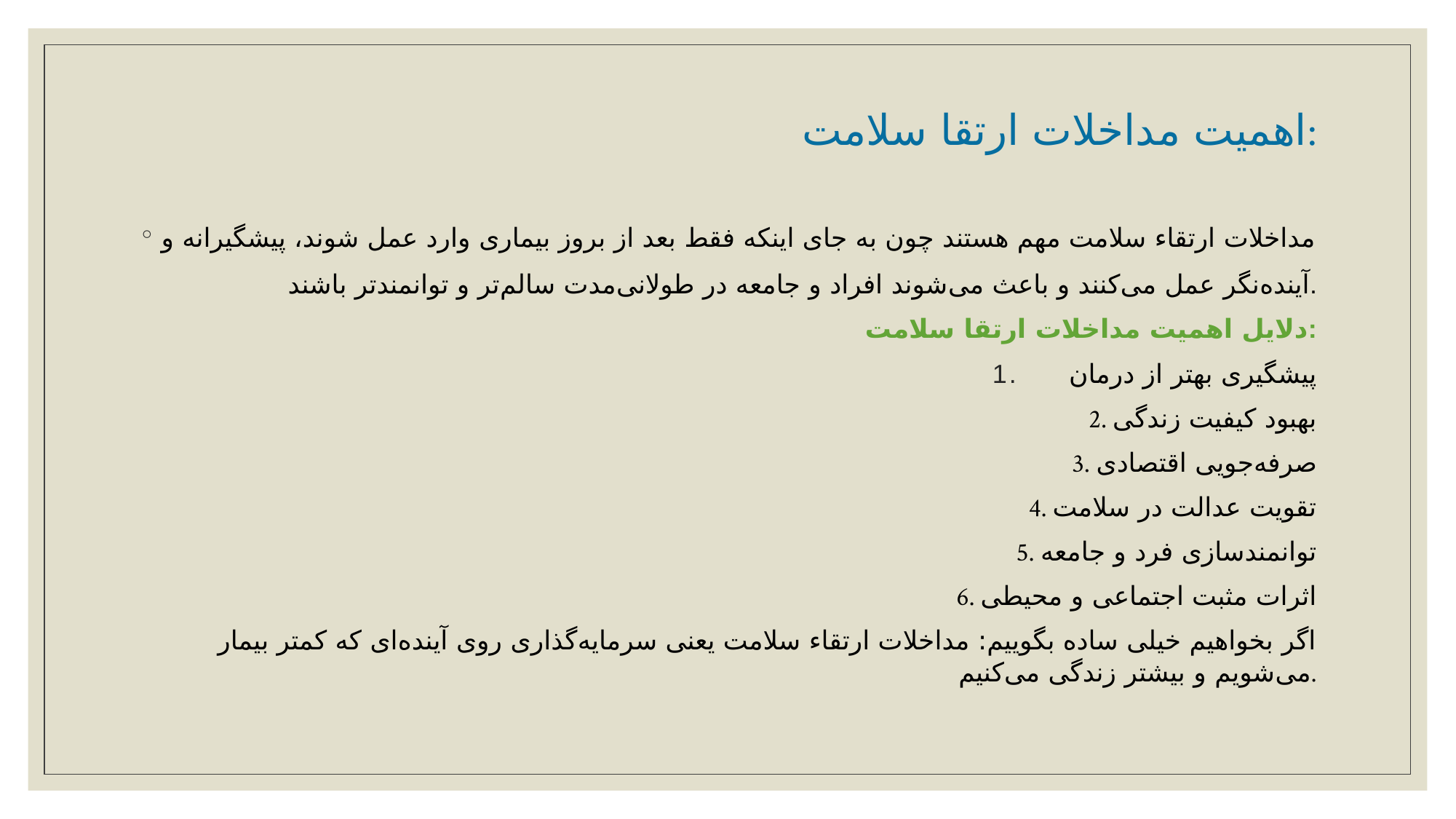

# اهمیت مداخلات ارتقا سلامت:
مداخلات ارتقاء سلامت مهم هستند چون به جای اینکه فقط بعد از بروز بیماری وارد عمل شوند، پیشگیرانه و آینده‌نگر عمل می‌کنند و باعث می‌شوند افراد و جامعه در طولانی‌مدت سالم‌تر و توانمندتر باشند.
دلایل اهمیت مداخلات ارتقا سلامت:
پیشگیری بهتر از درمان
2. بهبود کیفیت زندگی
3. صرفه‌جویی اقتصادی
4. تقویت عدالت در سلامت
5. توانمندسازی فرد و جامعه
6. اثرات مثبت اجتماعی و محیطی
اگر بخواهیم خیلی ساده بگوییم: مداخلات ارتقاء سلامت یعنی سرمایه‌گذاری روی آینده‌ای که کمتر بیمار می‌شویم و بیشتر زندگی می‌کنیم.